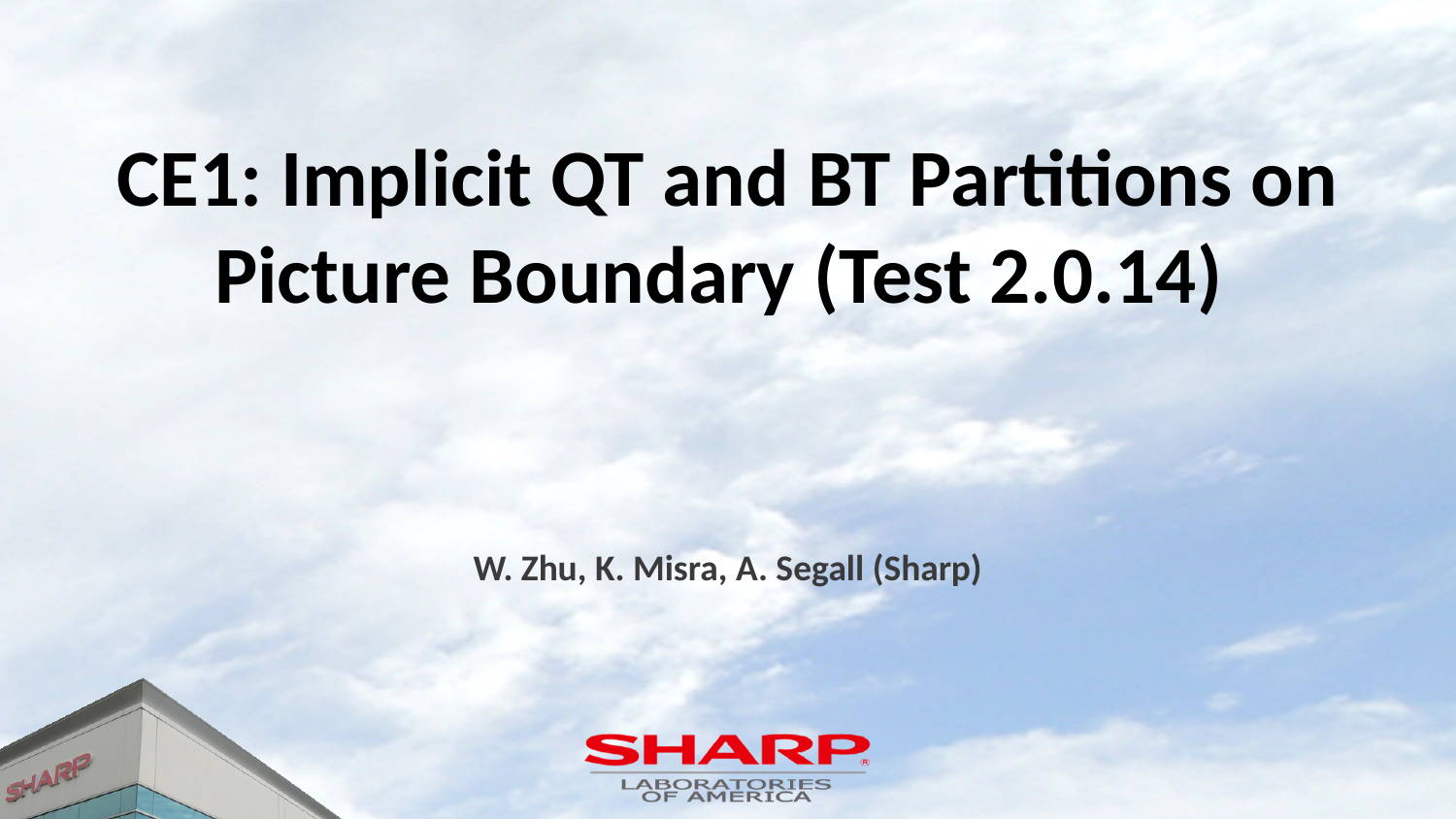

# CE1: Implicit QT and BT Partitions on Picture Boundary (Test 2.0.14)
W. Zhu, K. Misra, A. Segall (Sharp)